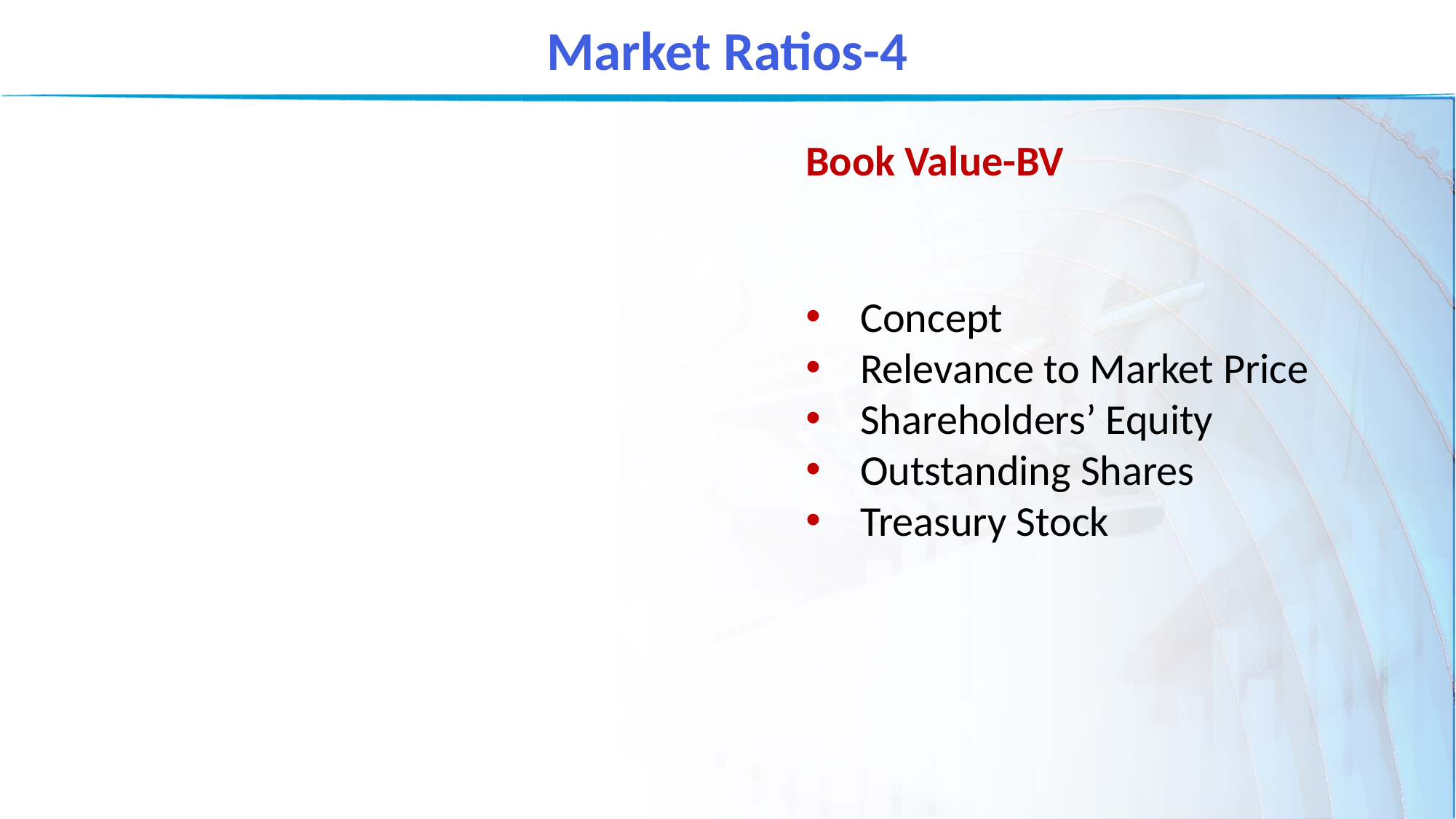

Market Ratios-4
Book Value-BV

Concept
Relevance to Market Price
Shareholders’ Equity
Outstanding Shares
Treasury Stock